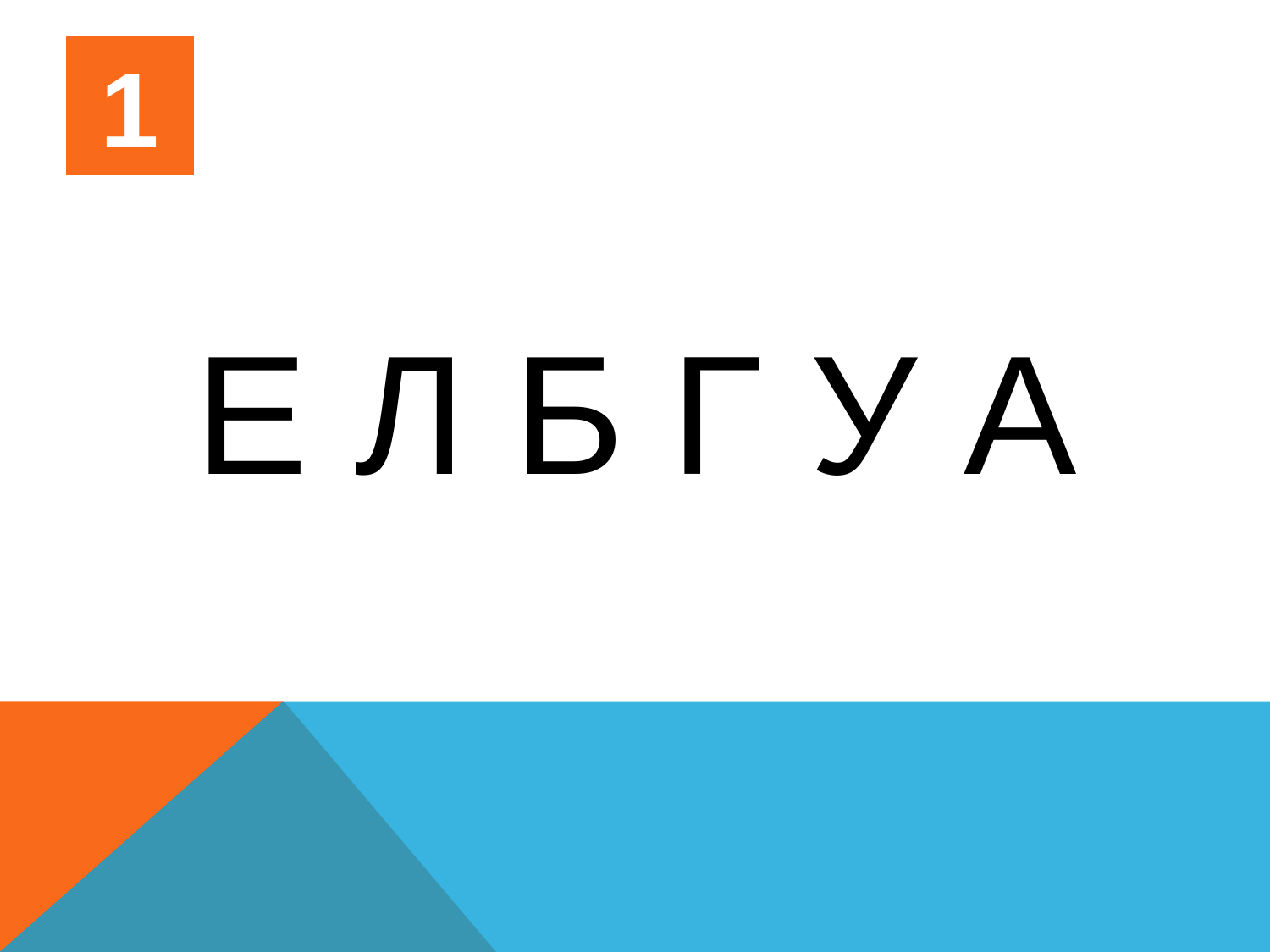

1
# Е Л Б Г У А